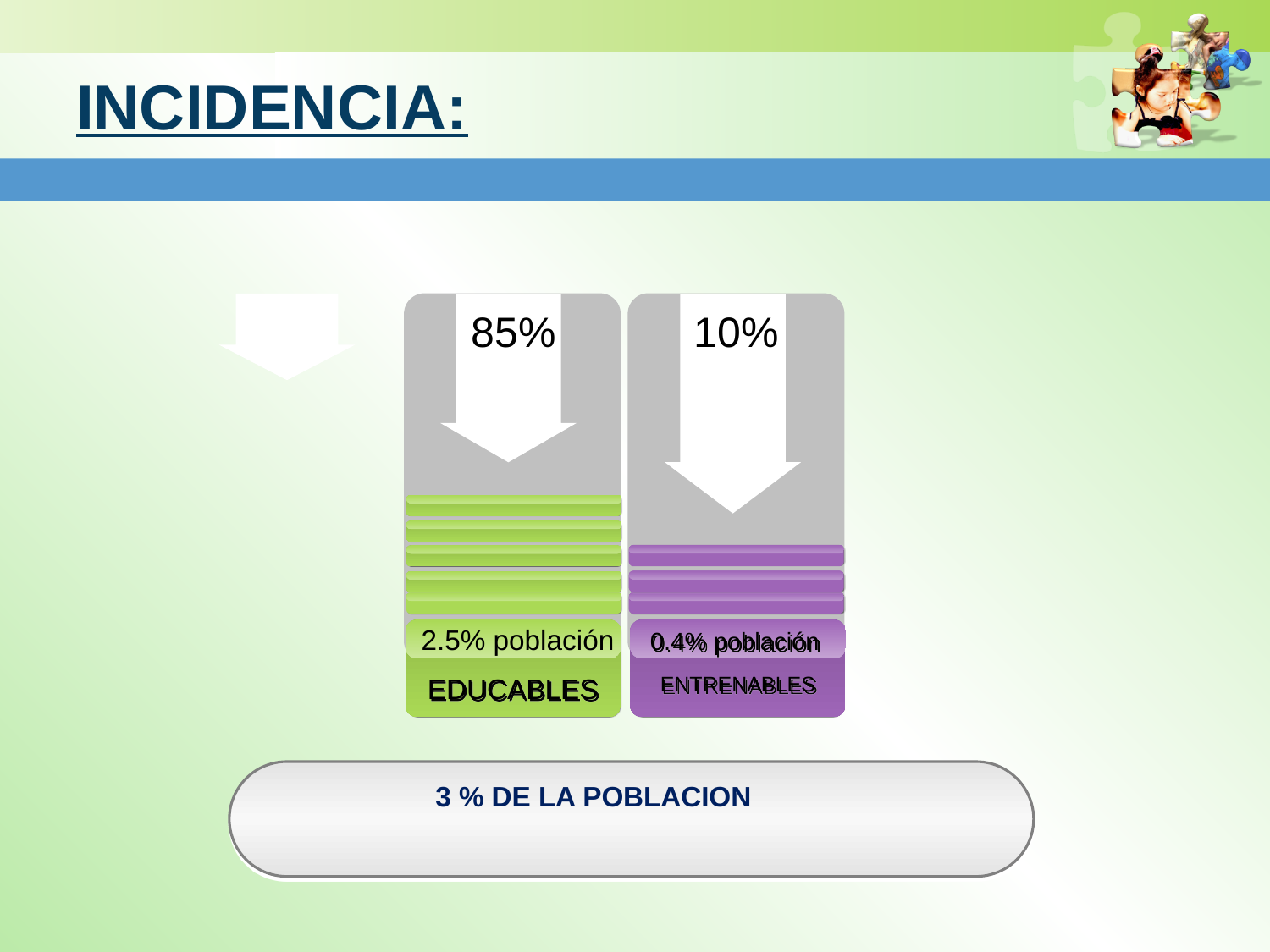

# INCIDENCIA:

85%
10%

2.5% población

0.4% población
EDUCABLES
ENTRENABLES

3 % DE LA POBLACION